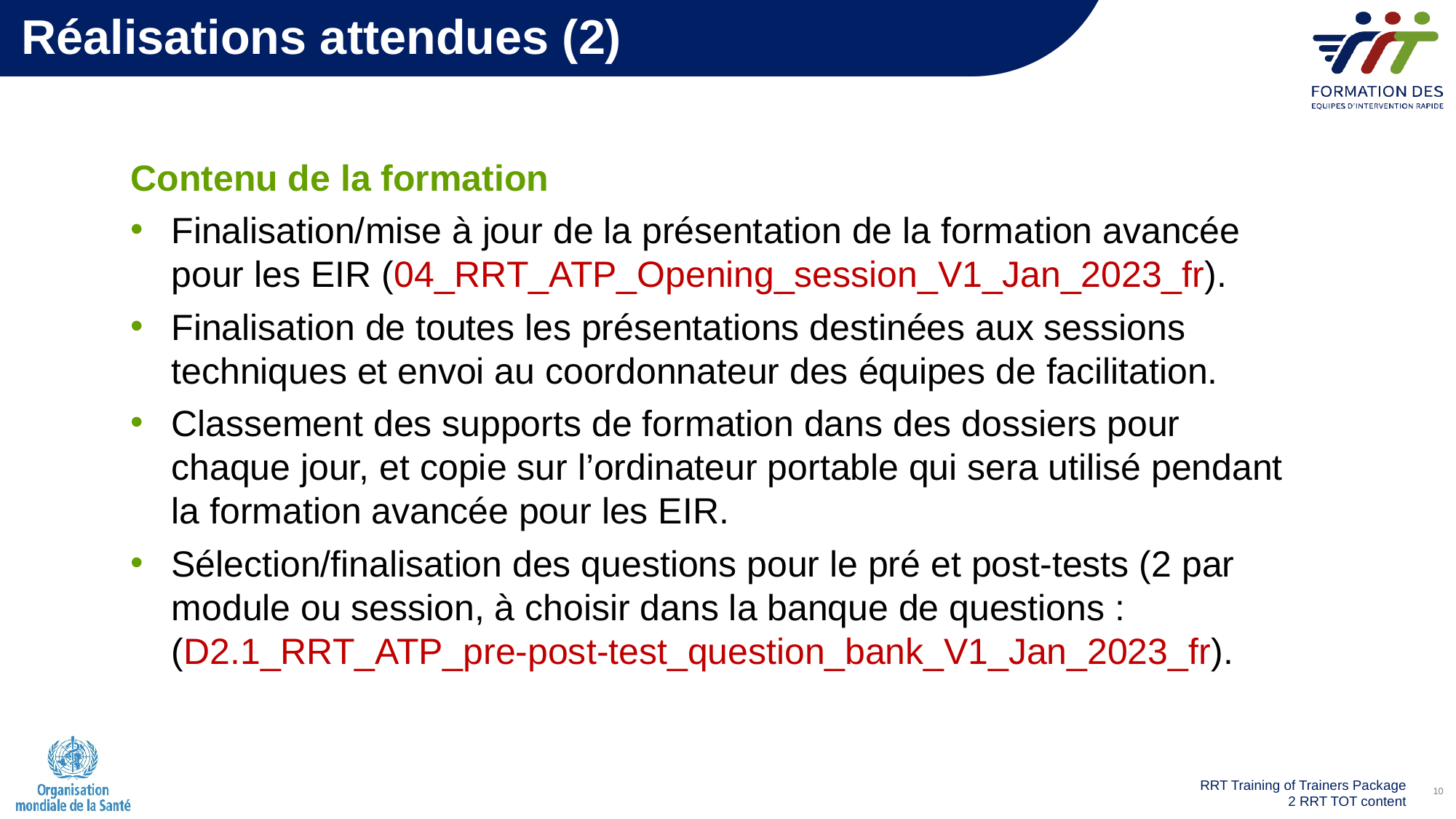

Réalisations attendues (2)
Contenu de la formation
Finalisation/mise à jour de la présentation de la formation avancée pour les EIR (04_RRT_ATP_Opening_session_V1_Jan_2023_fr).
Finalisation de toutes les présentations destinées aux sessions techniques et envoi au coordonnateur des équipes de facilitation.
Classement des supports de formation dans des dossiers pour chaque jour, et copie sur l’ordinateur portable qui sera utilisé pendant la formation avancée pour les EIR.
Sélection/finalisation des questions pour le pré et post-tests (2 par module ou session, à choisir dans la banque de questions : (D2.1_RRT_ATP_pre-post-test_question_bank_V1_Jan_2023_fr).